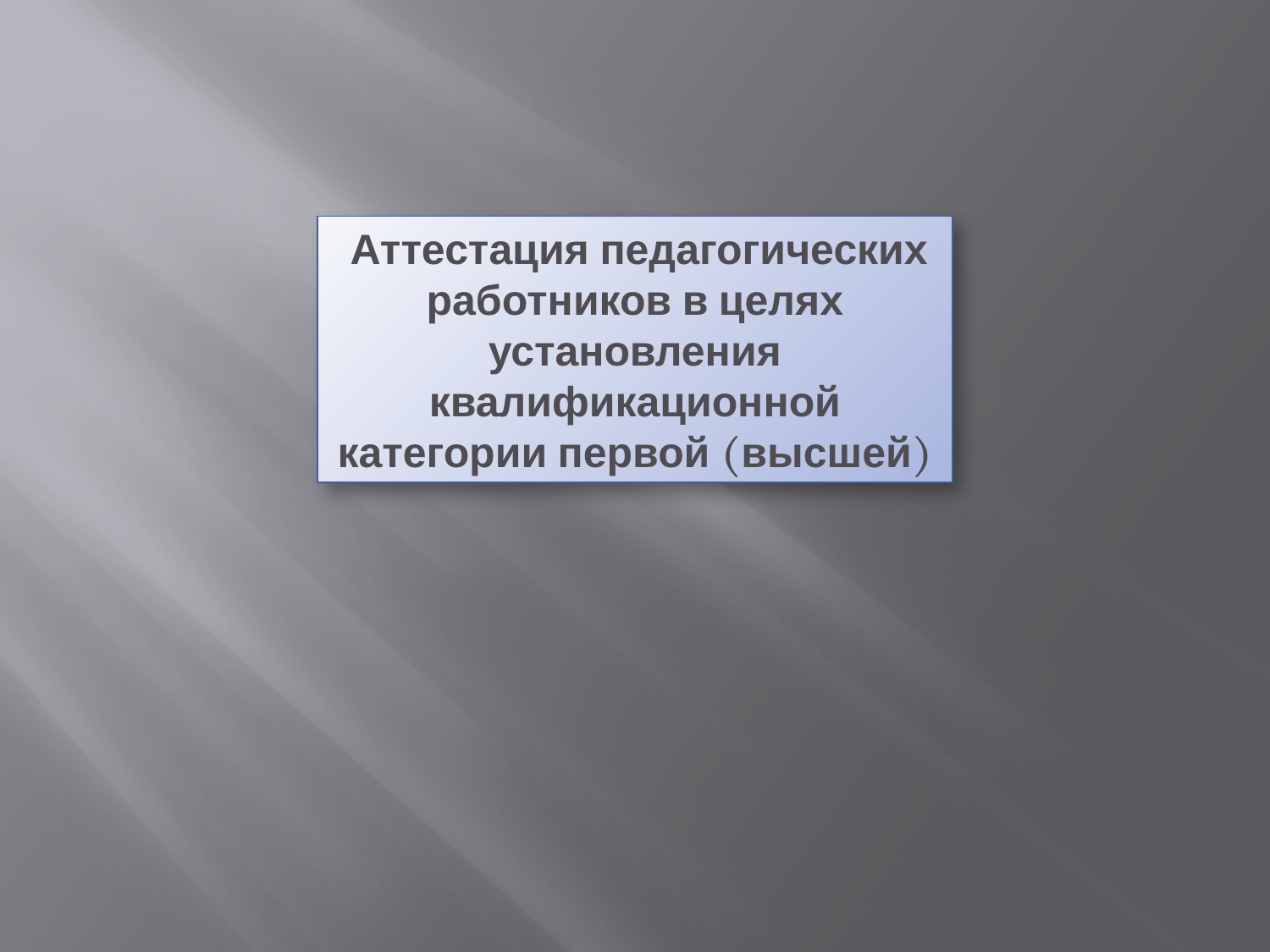

Аттестация педагогических работников в целях установления квалификационной категории первой (высшей)